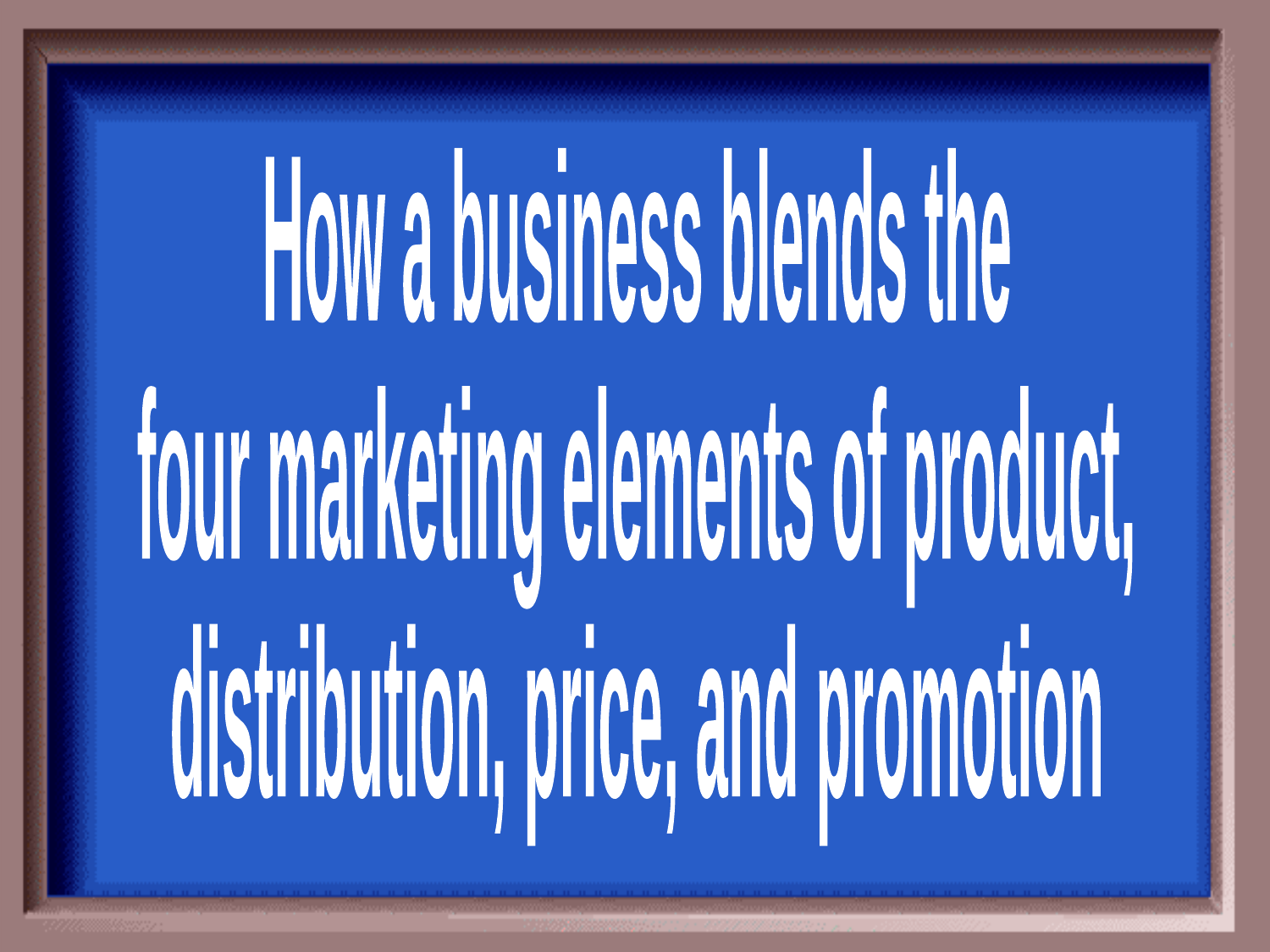

How a business blends the
four marketing elements of product,
distribution, price, and promotion